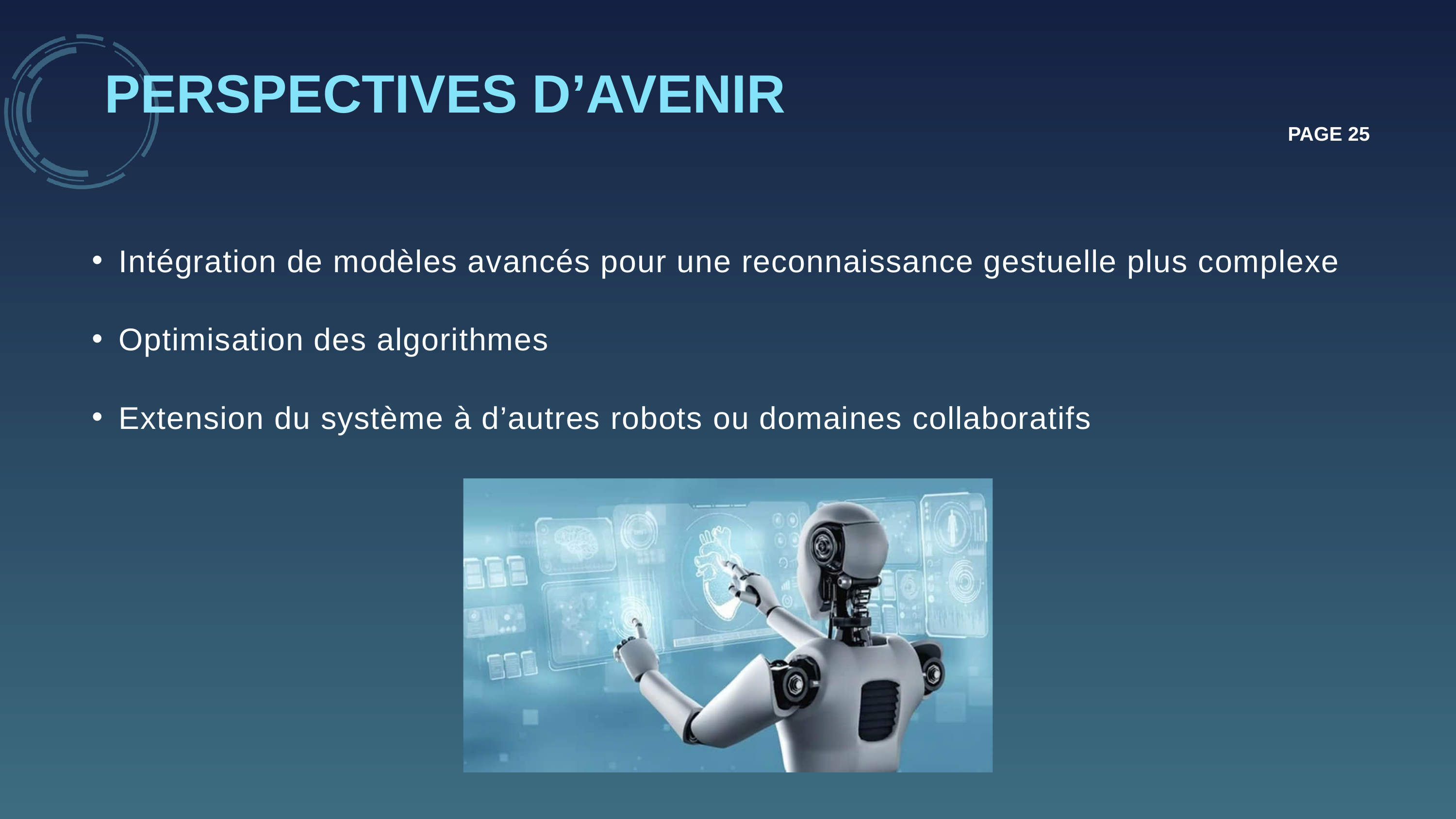

PERSPECTIVES D’AVENIR
PAGE 25
Intégration de modèles avancés pour une reconnaissance gestuelle plus complexe
Optimisation des algorithmes
Extension du système à d’autres robots ou domaines collaboratifs